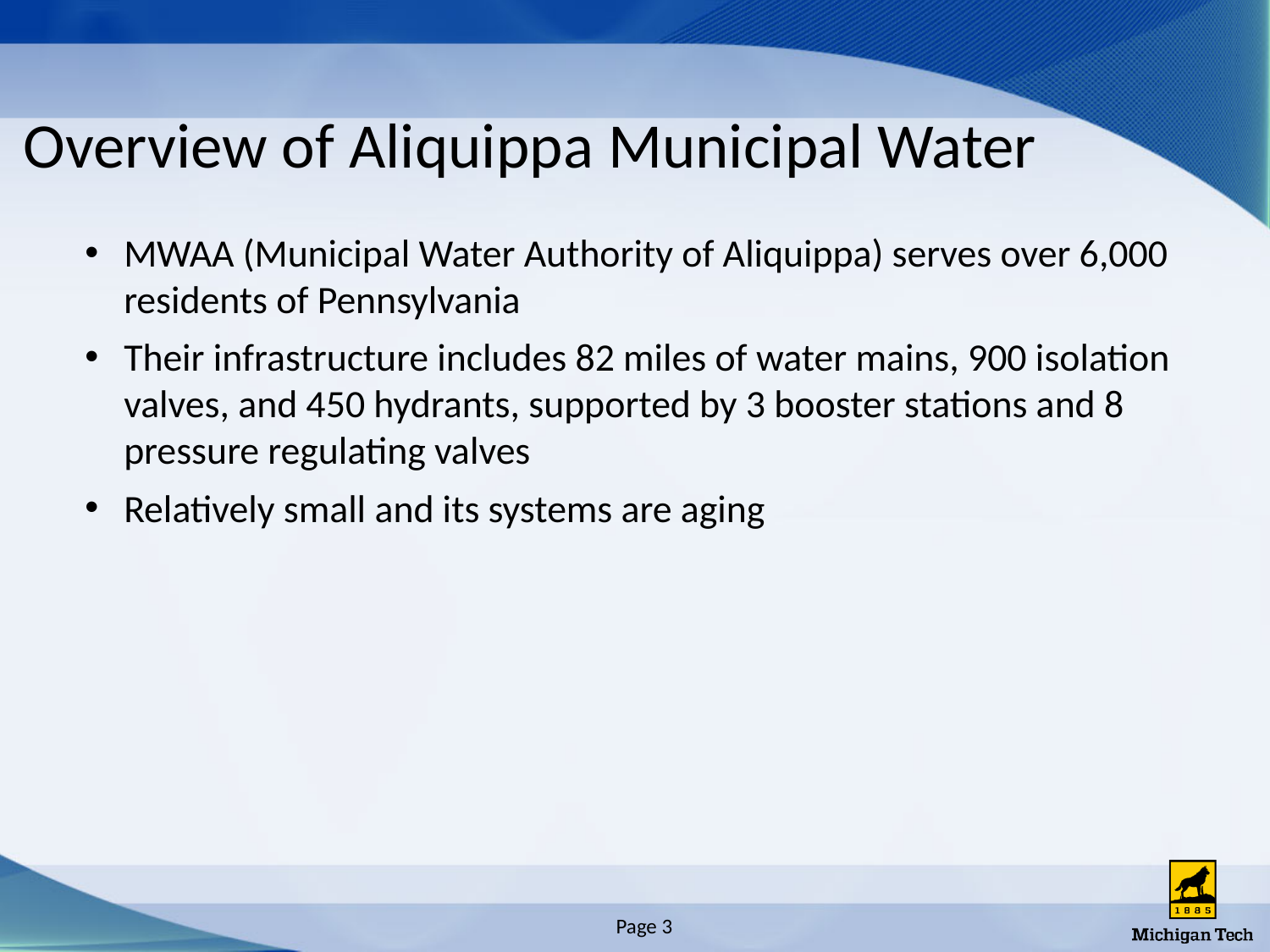

# Overview of Aliquippa Municipal Water
MWAA (Municipal Water Authority of Aliquippa) serves over 6,000 residents of Pennsylvania
Their infrastructure includes 82 miles of water mains, 900 isolation valves, and 450 hydrants, supported by 3 booster stations and 8 pressure regulating valves
Relatively small and its systems are aging